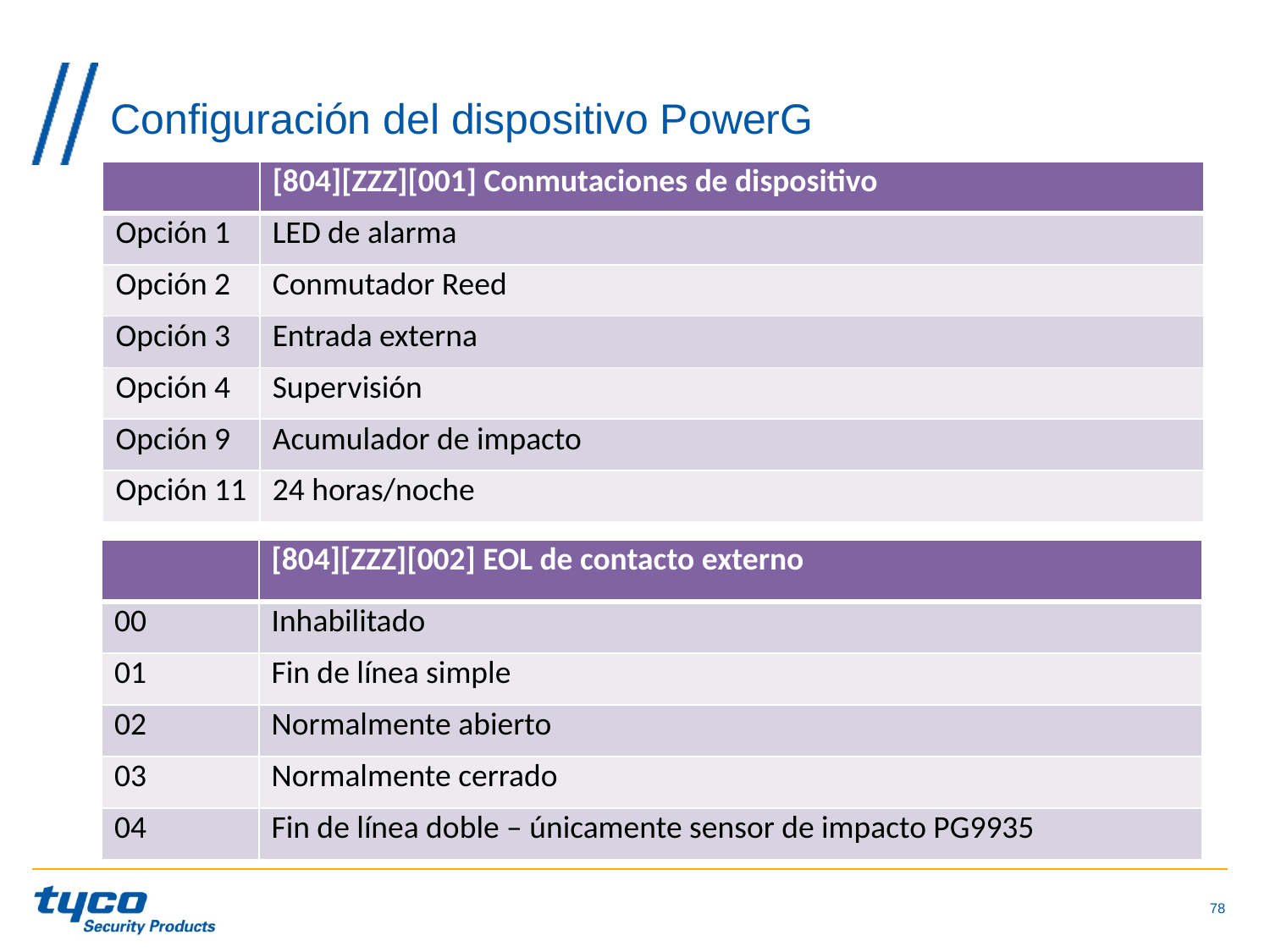

# Configuración del dispositivo PowerG
|  | [804][ZZZ][001] Conmutaciones de dispositivo |
| --- | --- |
| Opción 1 | LED de alarma |
| Opción 2 | Conmutador Reed |
| Opción 3 | Entrada externa |
| Opción 4 | Supervisión |
| Opción 9 | Acumulador de impacto |
| Opción 11 | 24 horas/noche |
|  | [804][ZZZ][002] EOL de contacto externo |
| --- | --- |
| 00 | Inhabilitado |
| 01 | Fin de línea simple |
| 02 | Normalmente abierto |
| 03 | Normalmente cerrado |
| 04 | Fin de línea doble – únicamente sensor de impacto PG9935 |
78